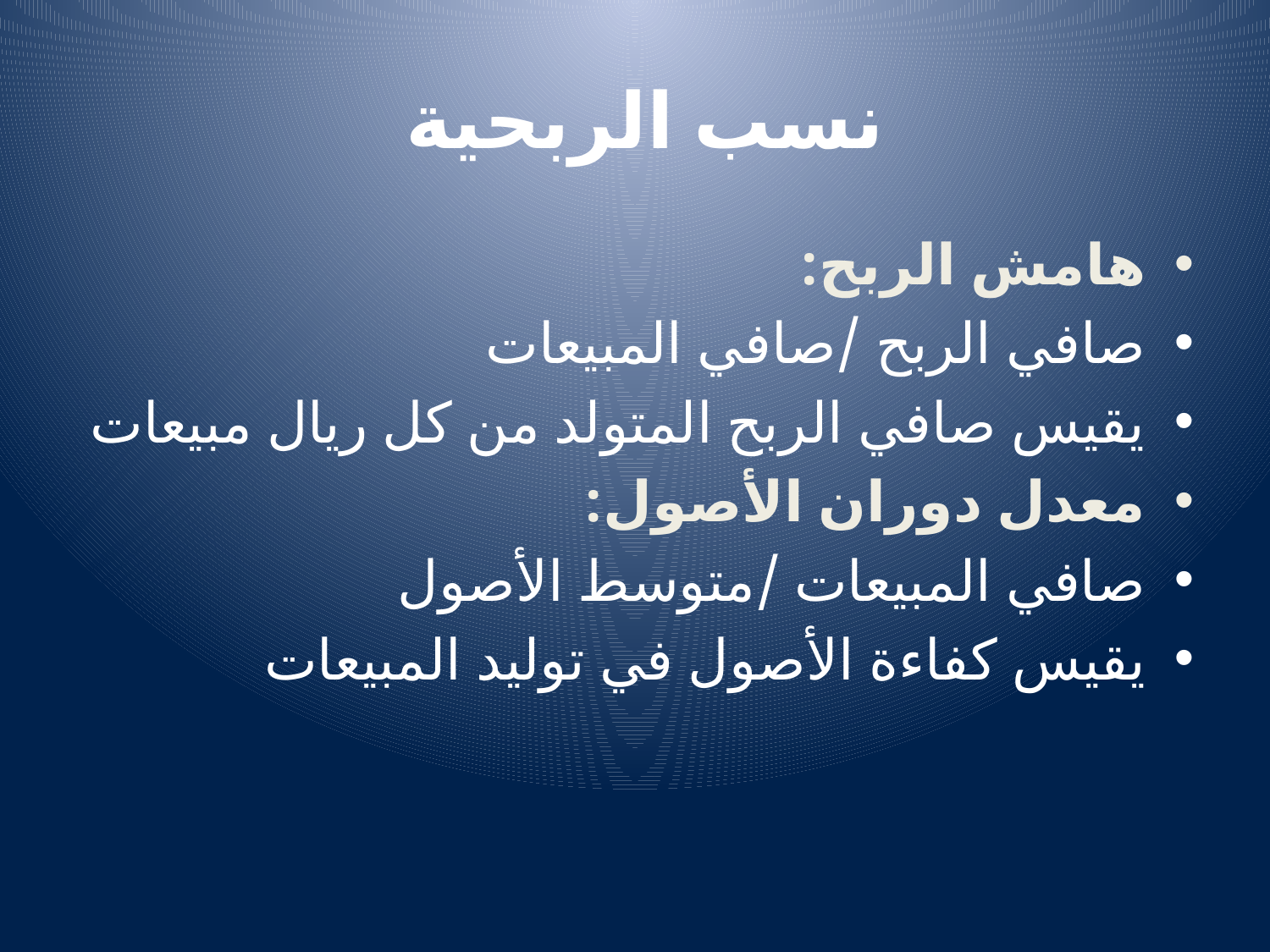

# نسب الربحية
هامش الربح:
صافي الربح /صافي المبيعات
يقيس صافي الربح المتولد من كل ريال مبيعات
معدل دوران الأصول:
صافي المبيعات /متوسط الأصول
يقيس كفاءة الأصول في توليد المبيعات